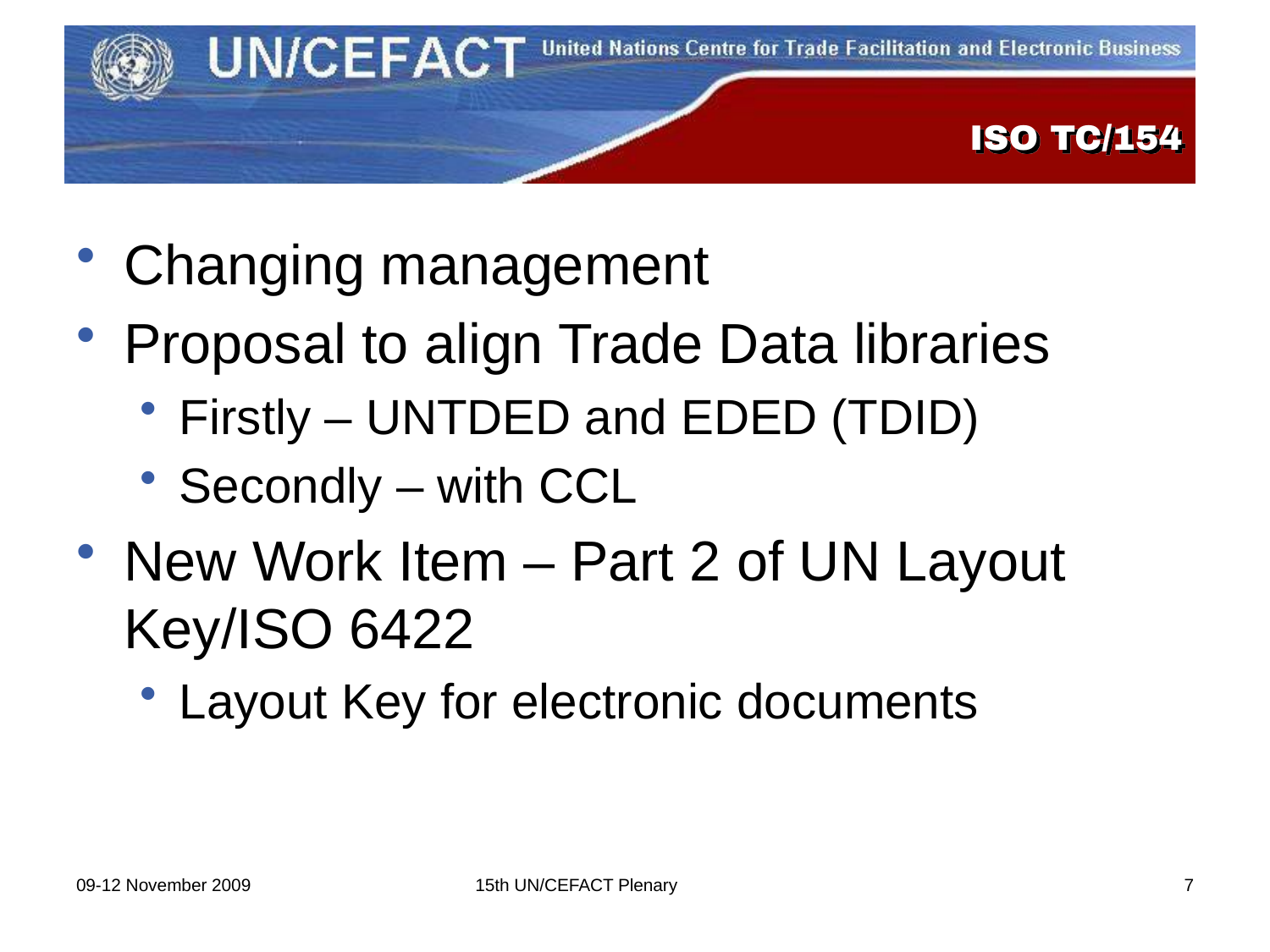

# ISO TC/154
Changing management
Proposal to align Trade Data libraries
Firstly – UNTDED and EDED (TDID)
Secondly – with CCL
New Work Item – Part 2 of UN Layout Key/ISO 6422
Layout Key for electronic documents

09-12 November 2009
15th UN/CEFACT Plenary
7